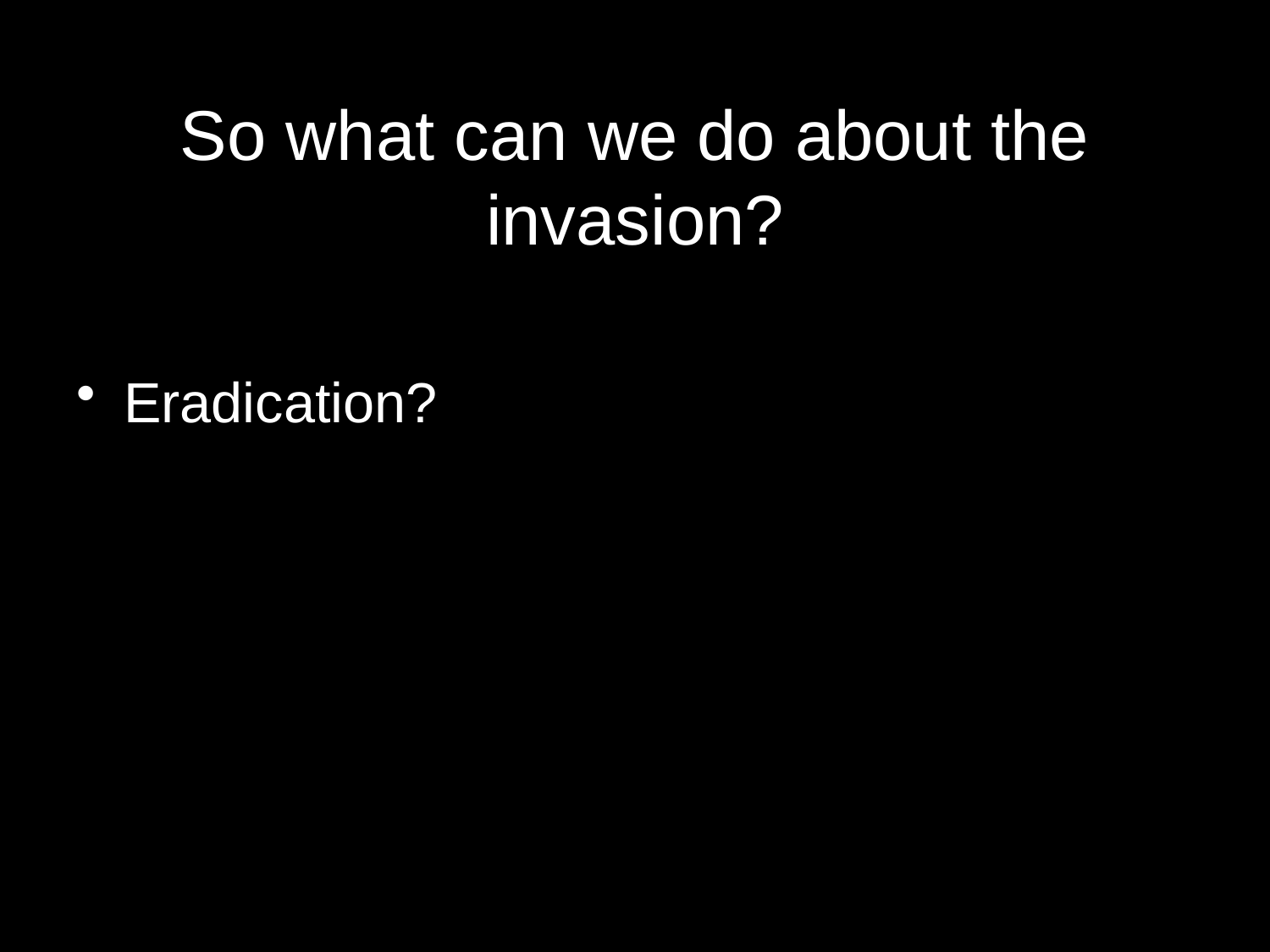

# So what can we do about the invasion?
Eradication?